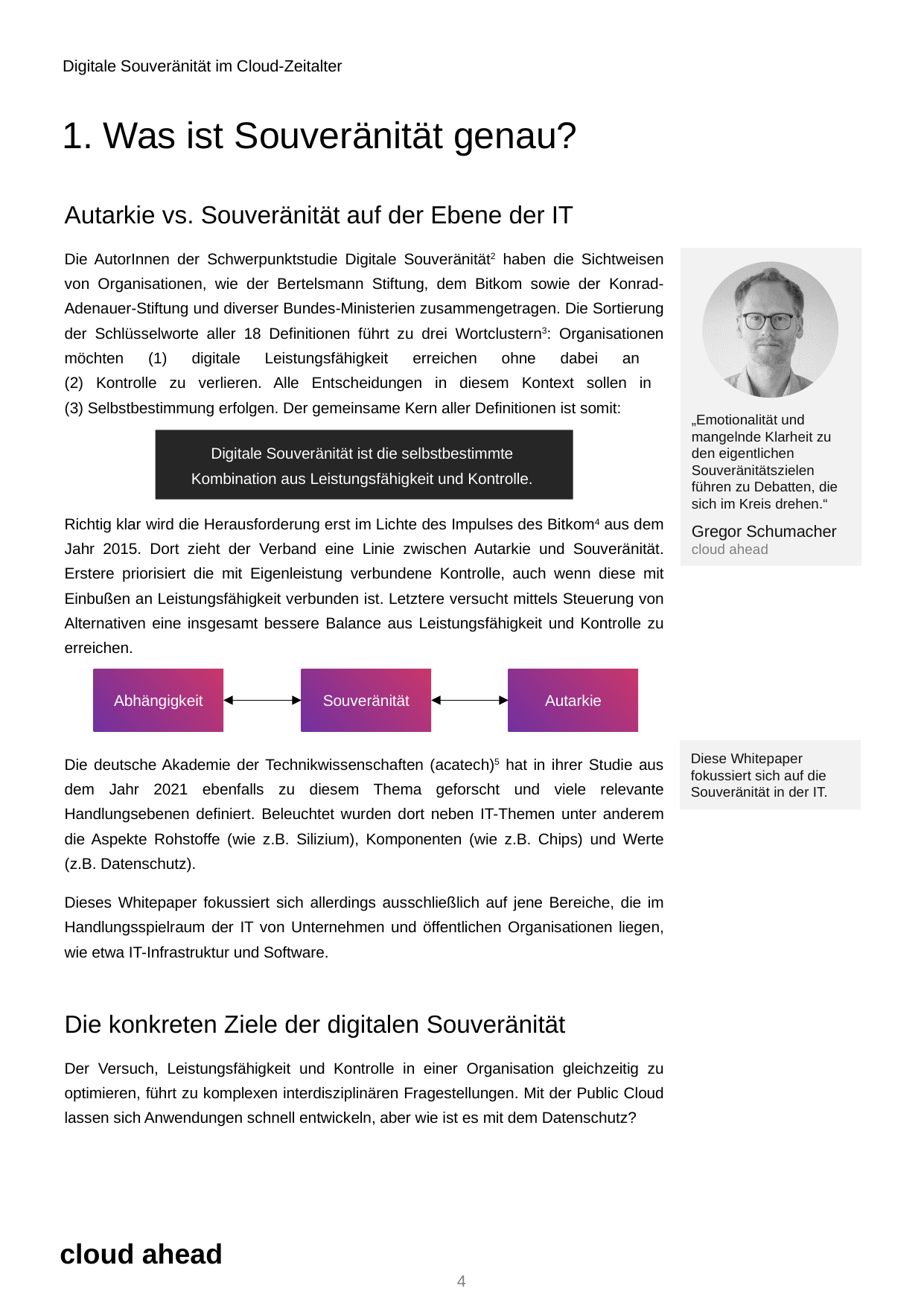

1. Was ist Souveränität genau?
Autarkie vs. Souveränität auf der Ebene der IT
Die AutorInnen der Schwerpunktstudie Digitale Souveränität2 haben die Sichtweisen von Organisationen, wie der Bertelsmann Stiftung, dem Bitkom sowie der Konrad-Adenauer-Stiftung und diverser Bundes-Ministerien zusammengetragen. Die Sortierung der Schlüsselworte aller 18 Definitionen führt zu drei Wortclustern3: Organisationen möchten (1) digitale Leistungsfähigkeit erreichen ohne dabei an
(2) Kontrolle zu verlieren. Alle Entscheidungen in diesem Kontext sollen in
(3) Selbstbestimmung erfolgen. Der gemeinsame Kern aller Definitionen ist somit:

Richtig klar wird die Herausforderung erst im Lichte des Impulses des Bitkom4 aus dem Jahr 2015. Dort zieht der Verband eine Linie zwischen Autarkie und Souveränität. Erstere priorisiert die mit Eigenleistung verbundene Kontrolle, auch wenn diese mit Einbußen an Leistungsfähigkeit verbunden ist. Letztere versucht mittels Steuerung von Alternativen eine insgesamt bessere Balance aus Leistungsfähigkeit und Kontrolle zu erreichen.

Die deutsche Akademie der Technikwissenschaften (acatech)5 hat in ihrer Studie aus dem Jahr 2021 ebenfalls zu diesem Thema geforscht und viele relevante Handlungsebenen definiert. Beleuchtet wurden dort neben IT-Themen unter anderem die Aspekte Rohstoffe (wie z.B. Silizium), Komponenten (wie z.B. Chips) und Werte (z.B. Datenschutz).
Dieses Whitepaper fokussiert sich allerdings ausschließlich auf jene Bereiche, die im Handlungsspielraum der IT von Unternehmen und öffentlichen Organisationen liegen, wie etwa IT-Infrastruktur und Software.

Die konkreten Ziele der digitalen Souveränität
Der Versuch, Leistungsfähigkeit und Kontrolle in einer Organisation gleichzeitig zu optimieren, führt zu komplexen interdisziplinären Fragestellungen. Mit der Public Cloud lassen sich Anwendungen schnell entwickeln, aber wie ist es mit dem Datenschutz?
„Emotionalität und mangelnde Klarheit zu den eigentlichen Souveränitätszielen führen zu Debatten, die sich im Kreis drehen.“
Gregor Schumacher
cloud ahead

Digitale Souveränität ist die selbstbestimmte
Kombination aus Leistungsfähigkeit und Kontrolle.
Abhängigkeit
Souveränität
Autarkie
Diese Whitepaper fokussiert sich auf die Souveränität in der IT.
4